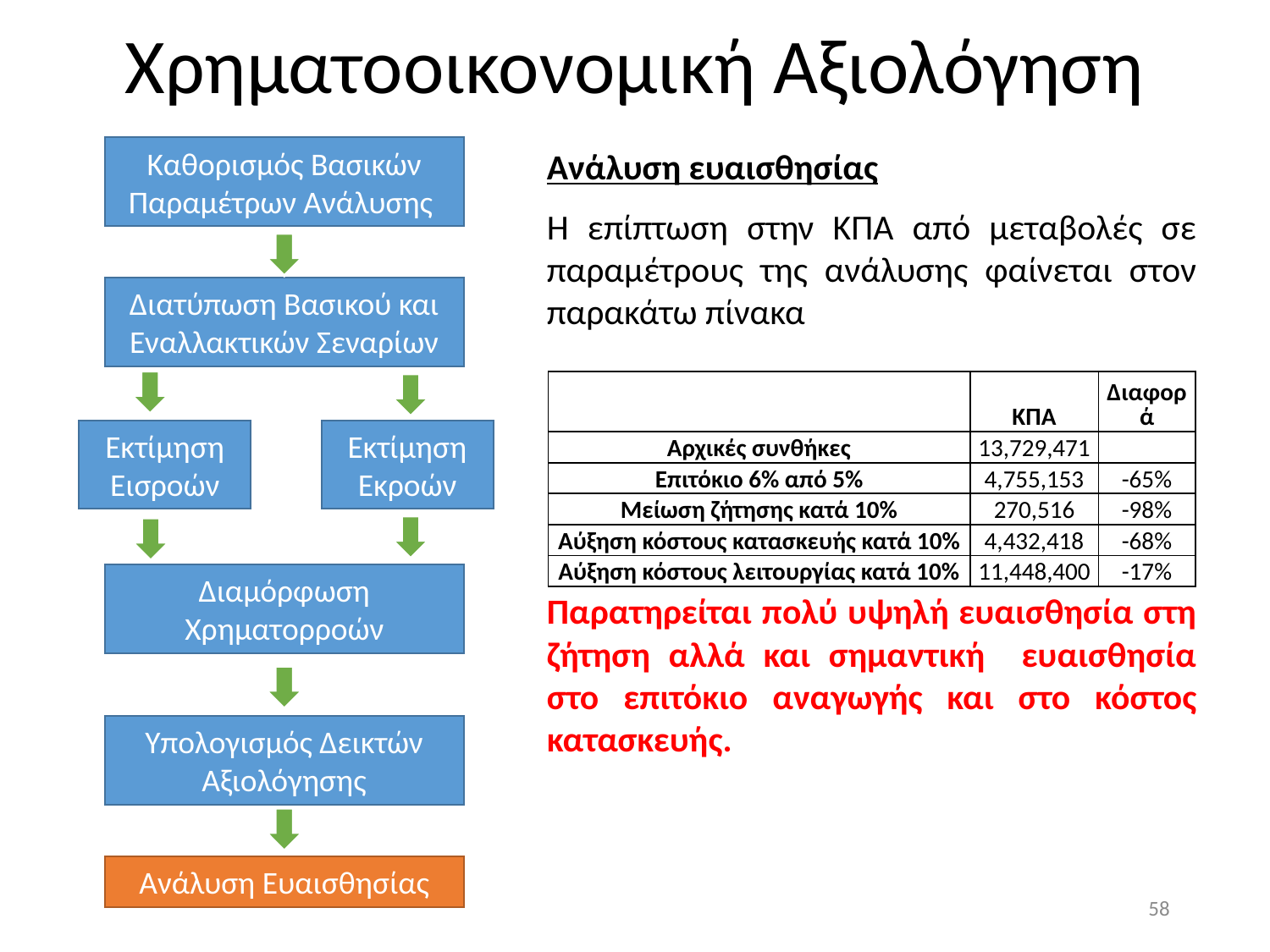

# Χρηματοοικονομική Αξιολόγηση
Καθορισμός Βασικών Παραμέτρων Ανάλυσης

Διατύπωση Βασικού και Εναλλακτικών Σεναρίων

Εκτίμηση Εκροών
Εκτίμηση Εισροών

Διαμόρφωση Χρηματορροών

Υπολογισμός Δεικτών Αξιολόγησης

Ανάλυση Ευαισθησίας
Ανάλυση ευαισθησίας
Η επίπτωση στην ΚΠΑ από μεταβολές σε παραμέτρους της ανάλυσης φαίνεται στον παρακάτω πίνακα

Παρατηρείται πολύ υψηλή ευαισθησία στη ζήτηση αλλά και σημαντική  ευαισθησία στο επιτόκιο αναγωγής και στο κόστος κατασκευής.
|  | ΚΠΑ | Διαφορά |
| --- | --- | --- |
| Αρχικές συνθήκες | 13,729,471 |  |
| Επιτόκιο 6% από 5% | 4,755,153 | -65% |
| Μείωση ζήτησης κατά 10% | 270,516 | -98% |
| Αύξηση κόστους κατασκευής κατά 10% | 4,432,418 | -68% |
| Αύξηση κόστους λειτουργίας κατά 10% | 11,448,400 | -17% |
58